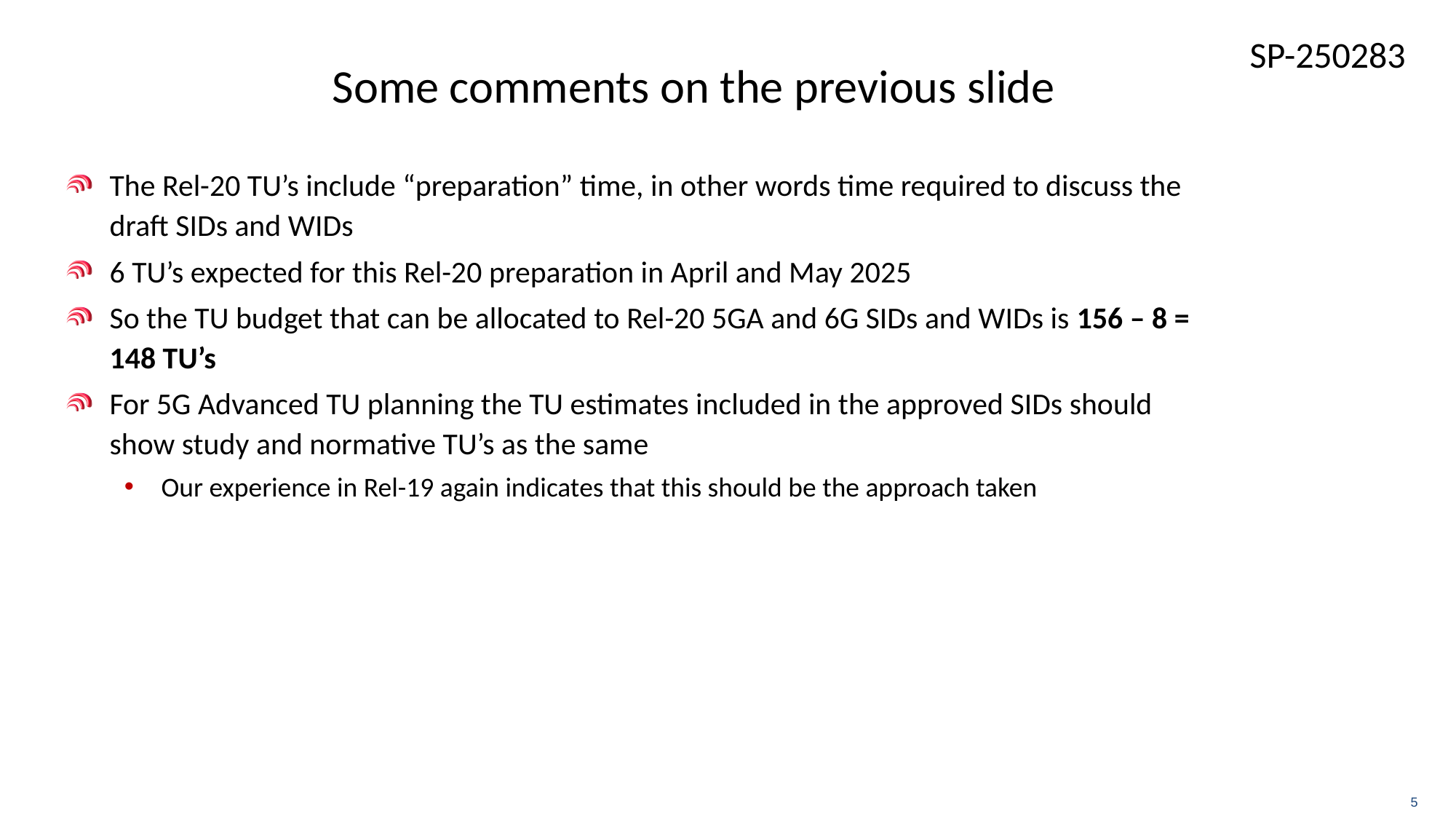

# Some comments on the previous slide
The Rel-20 TU’s include “preparation” time, in other words time required to discuss the draft SIDs and WIDs
6 TU’s expected for this Rel-20 preparation in April and May 2025
So the TU budget that can be allocated to Rel-20 5GA and 6G SIDs and WIDs is 156 – 8 = 148 TU’s
For 5G Advanced TU planning the TU estimates included in the approved SIDs should show study and normative TU’s as the same
Our experience in Rel-19 again indicates that this should be the approach taken